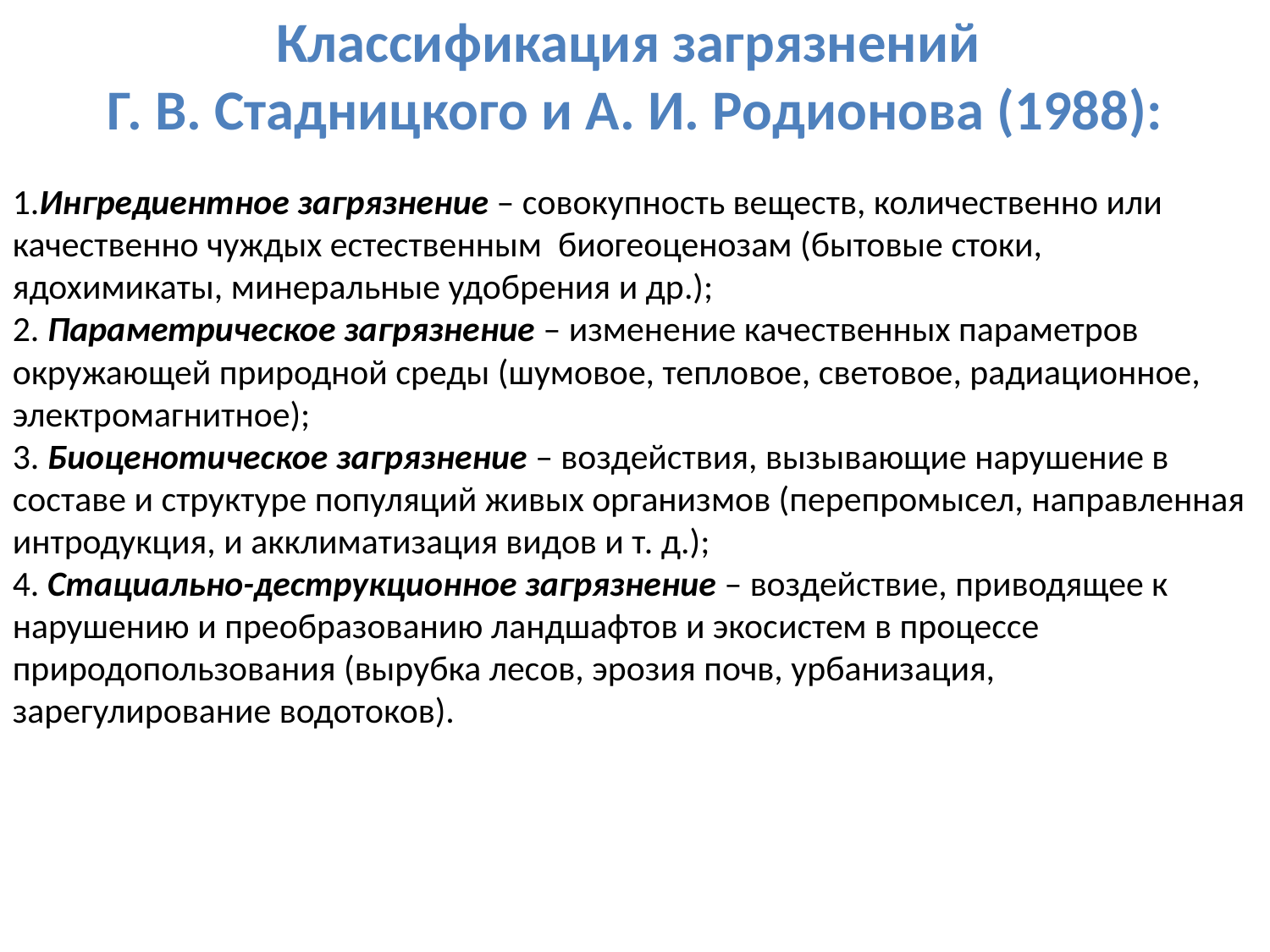

Классификация загрязнений
Г. В. Стадницкого и А. И. Родионова (1988):

1.Ингредиентное загрязнение – совокупность веществ, количественно или качественно чуждых естественным  биогеоценозам (бытовые стоки, ядохимикаты, минеральные удобрения и др.);
2. Параметрическое загрязнение – изменение качественных параметров окружающей природной среды (шумовое, тепловое, световое, радиационное, электромагнитное);
3. Биоценотическое загрязнение – воздействия, вызывающие нарушение в составе и структуре популяций живых организмов (перепромысел, направленная интродукция, и акклиматизация видов и т. д.);
4. Стациально-деструкционное загрязнение – воздействие, приводящее к нарушению и преобразованию ландшафтов и экосистем в процессе природопользования (вырубка лесов, эрозия почв, урбанизация, зарегулирование водотоков).